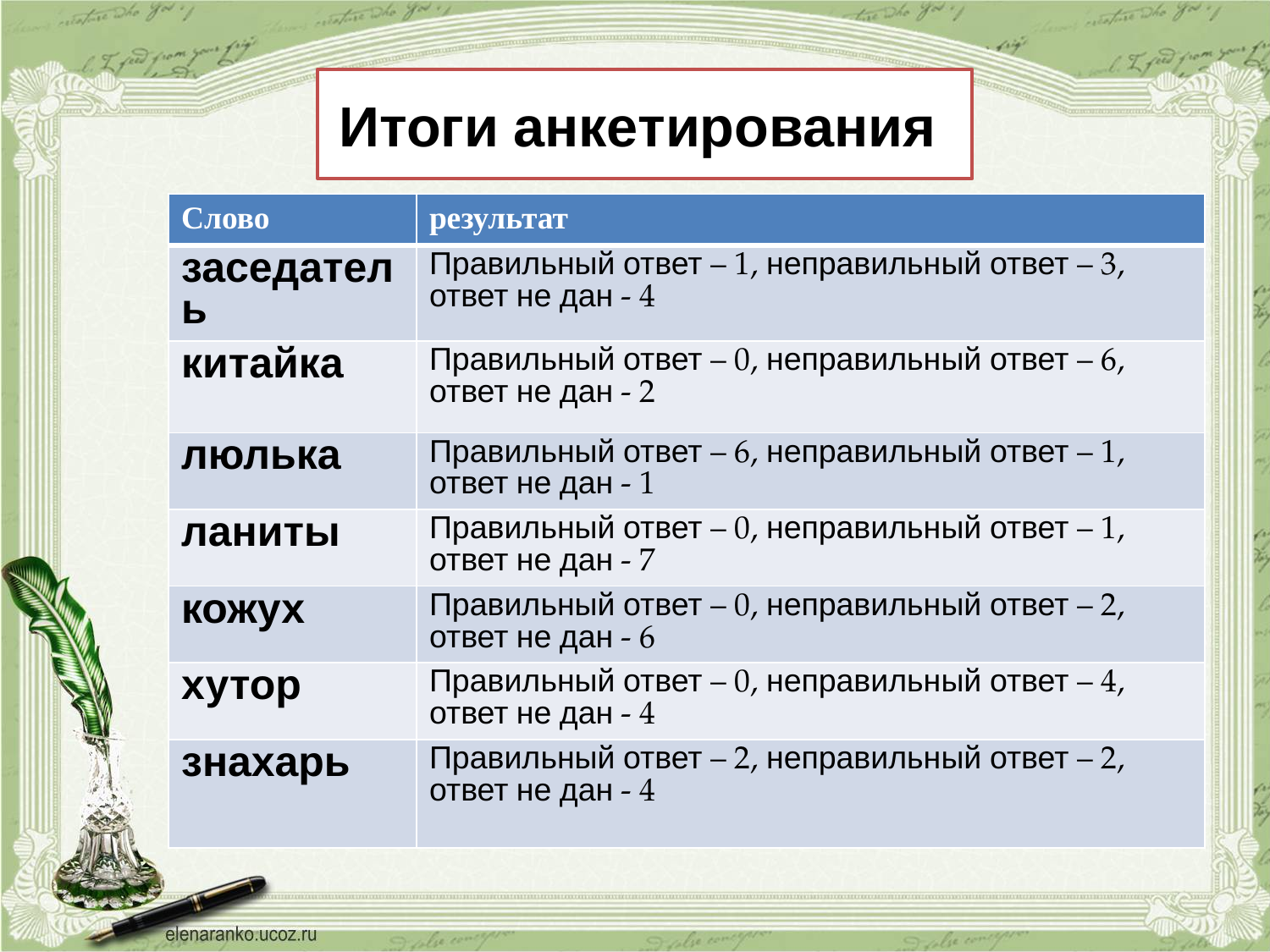

# Итоги анкетирования
| Слово | результат |
| --- | --- |
| заседатель | Правильный ответ – 1, неправильный ответ – 3, ответ не дан - 4 |
| китайка | Правильный ответ – 0, неправильный ответ – 6, ответ не дан - 2 |
| люлька | Правильный ответ – 6, неправильный ответ – 1, ответ не дан - 1 |
| ланиты | Правильный ответ – 0, неправильный ответ – 1, ответ не дан - 7 |
| кожух | Правильный ответ – 0, неправильный ответ – 2, ответ не дан - 6 |
| хутор | Правильный ответ – 0, неправильный ответ – 4, ответ не дан - 4 |
| знахарь | Правильный ответ – 2, неправильный ответ – 2, ответ не дан - 4 |